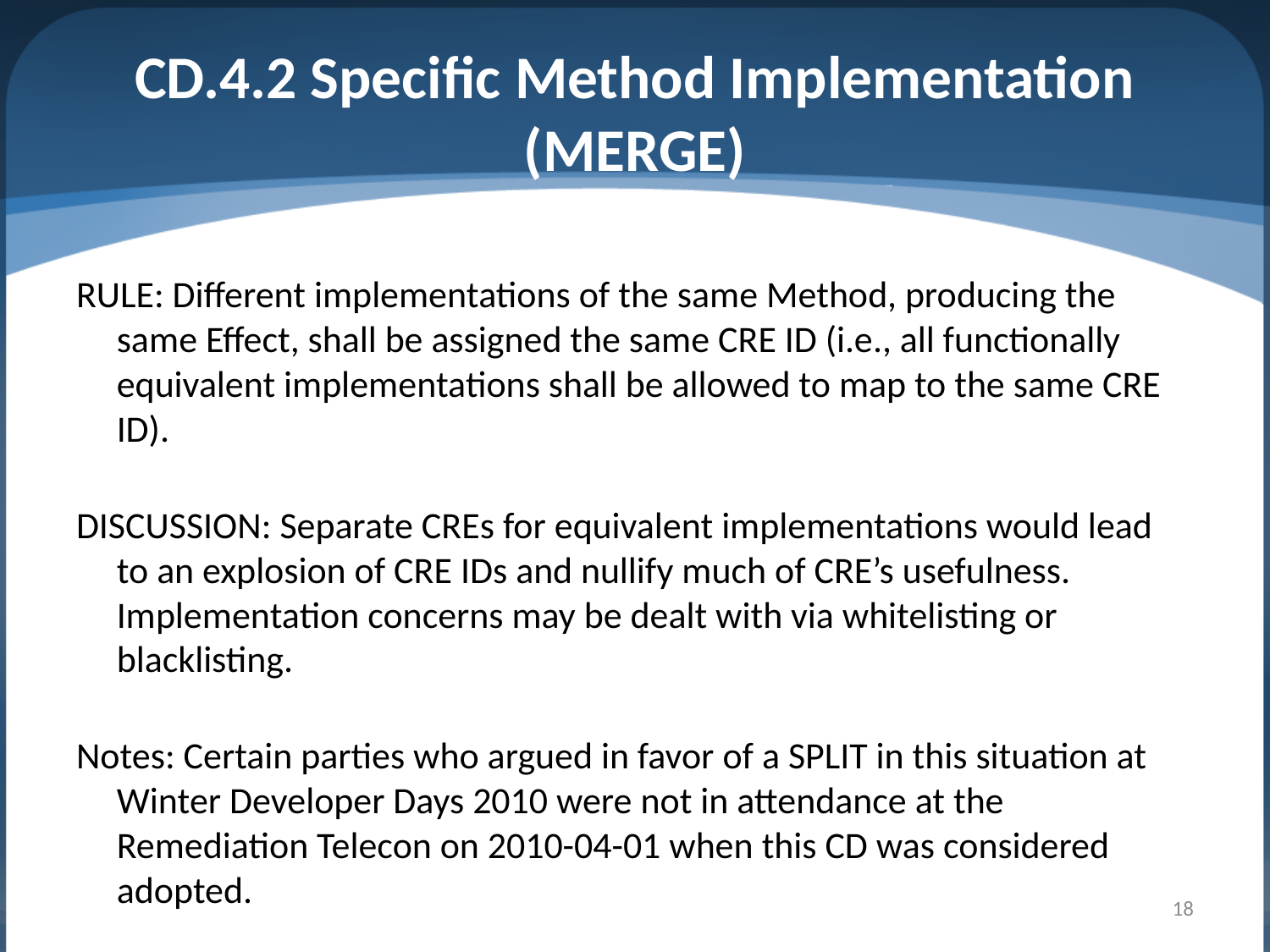

# CD.4.2 Specific Method Implementation (MERGE)
RULE: Different implementations of the same Method, producing the same Effect, shall be assigned the same CRE ID (i.e., all functionally equivalent implementations shall be allowed to map to the same CRE ID).

DISCUSSION: Separate CREs for equivalent implementations would lead to an explosion of CRE IDs and nullify much of CRE’s usefulness.  Implementation concerns may be dealt with via whitelisting or blacklisting.

Notes: Certain parties who argued in favor of a SPLIT in this situation at Winter Developer Days 2010 were not in attendance at the Remediation Telecon on 2010-04-01 when this CD was considered adopted.
18